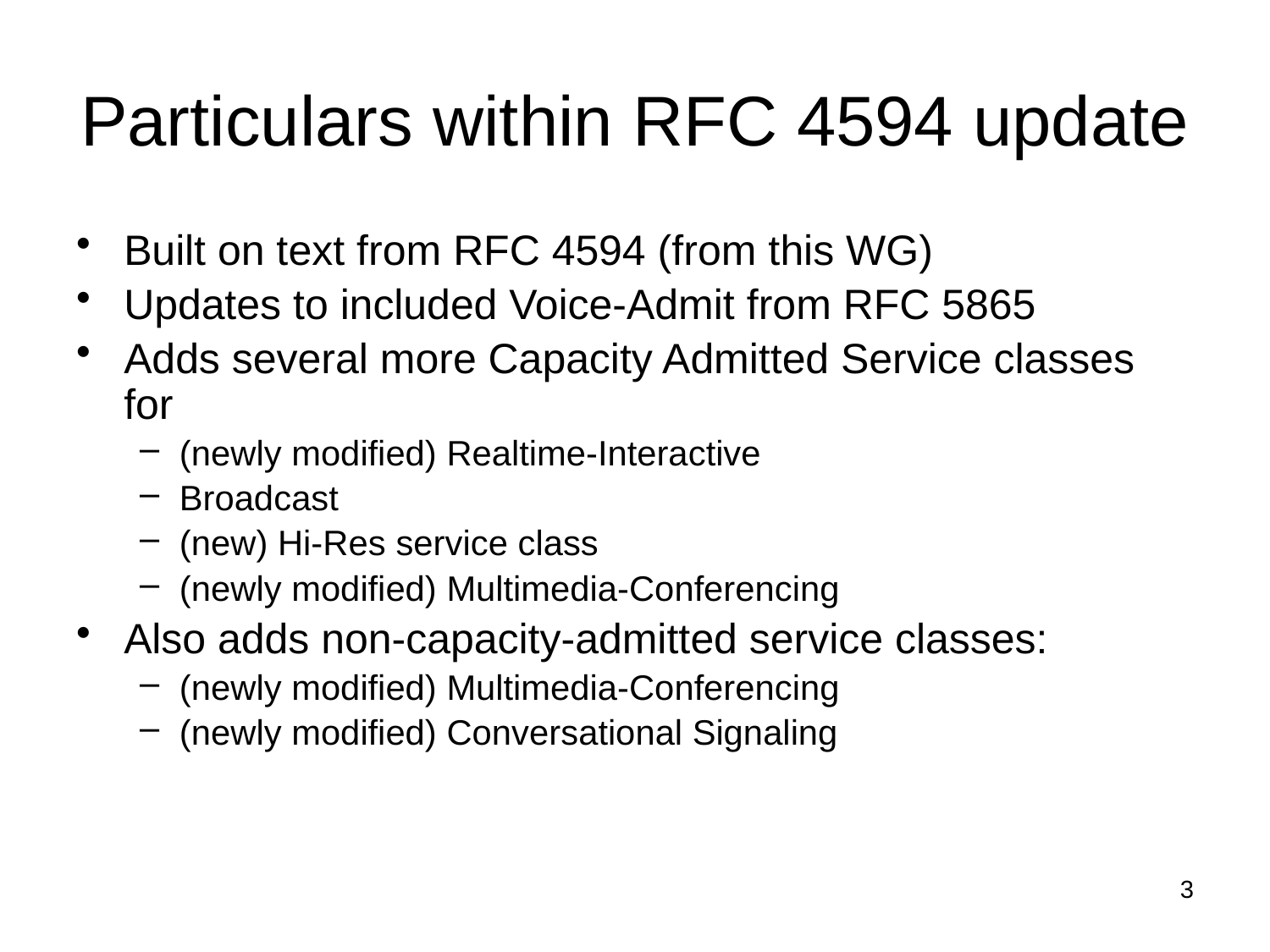

# Particulars within RFC 4594 update
Built on text from RFC 4594 (from this WG)
Updates to included Voice-Admit from RFC 5865
Adds several more Capacity Admitted Service classes for
(newly modified) Realtime-Interactive
Broadcast
(new) Hi-Res service class
(newly modified) Multimedia-Conferencing
Also adds non-capacity-admitted service classes:
(newly modified) Multimedia-Conferencing
(newly modified) Conversational Signaling
3